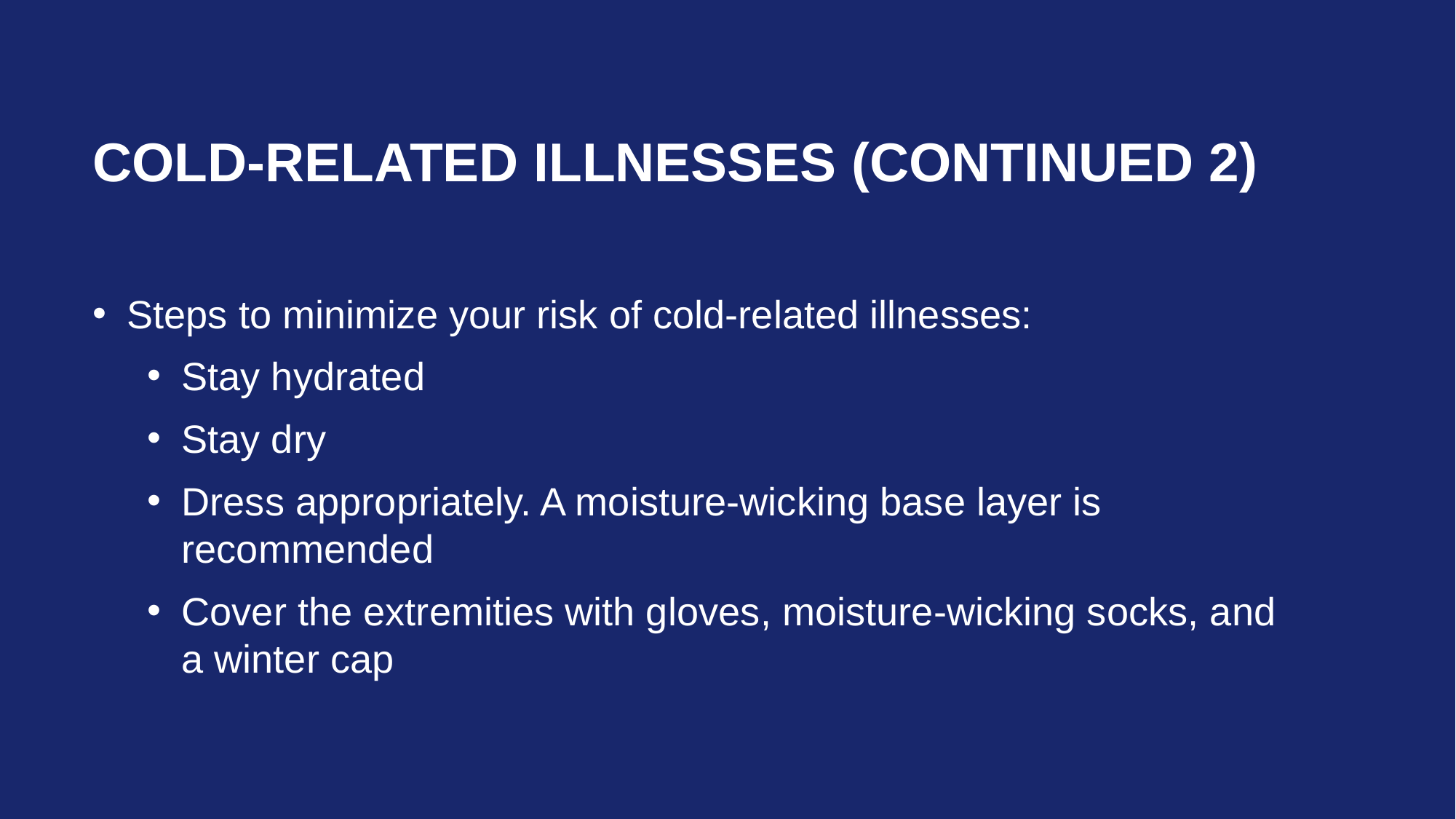

# Cold-related illnesses (Continued 2)
Steps to minimize your risk of cold-related illnesses:
Stay hydrated
Stay dry
Dress appropriately. A moisture-wicking base layer is recommended
Cover the extremities with gloves, moisture-wicking socks, and a winter cap